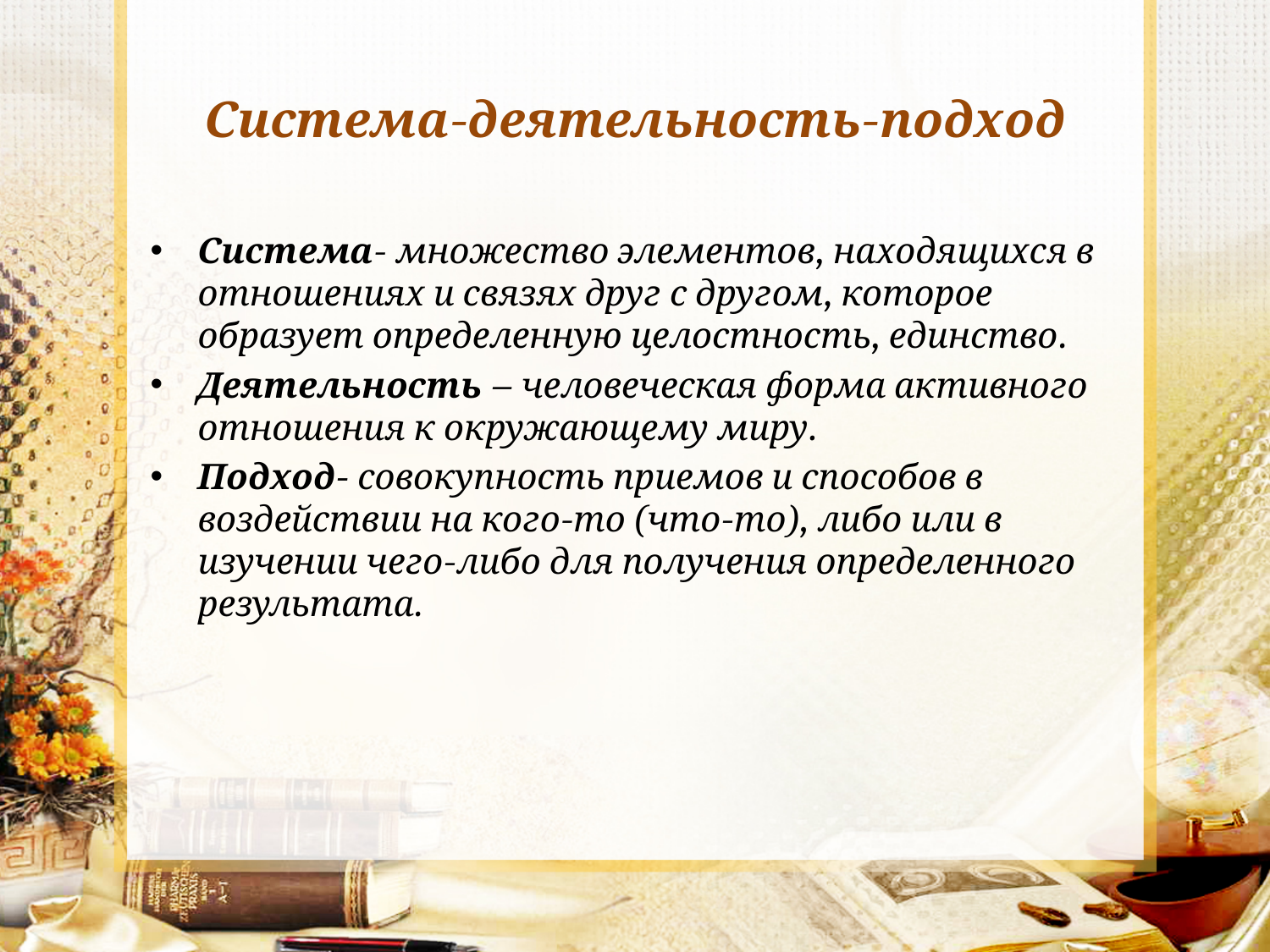

# Система-деятельность-подход
Система- множество элементов, находящихся в отношениях и связях друг с другом, которое образует определенную целостность, единство.
Деятельность – человеческая форма активного отношения к окружающему миру.
Подход- совокупность приемов и способов в воздействии на кого-то (что-то), либо или в изучении чего-либо для получения определенного результата.